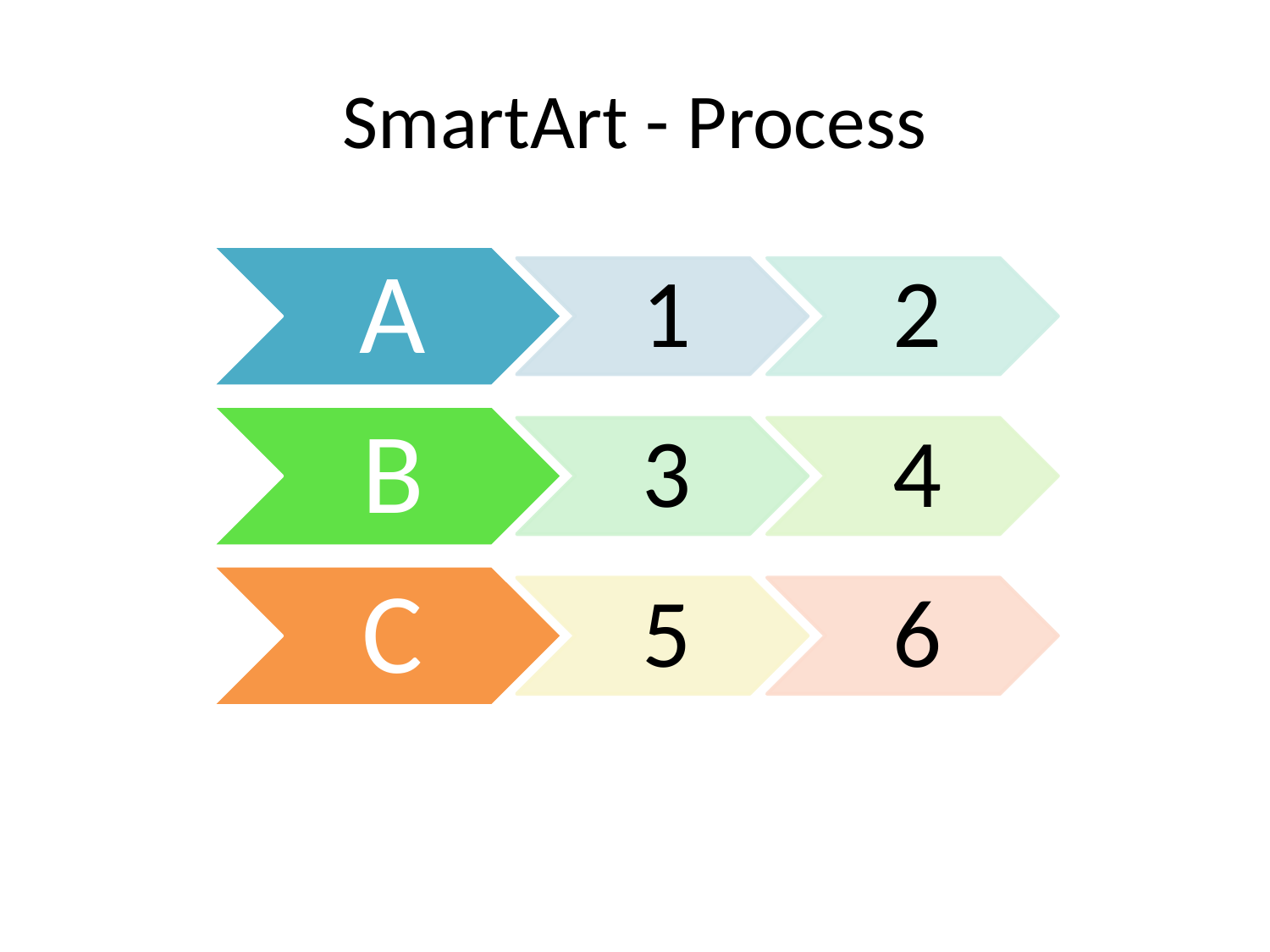

# SmartArt - Process
A
1
2
B
3
4
C
5
6